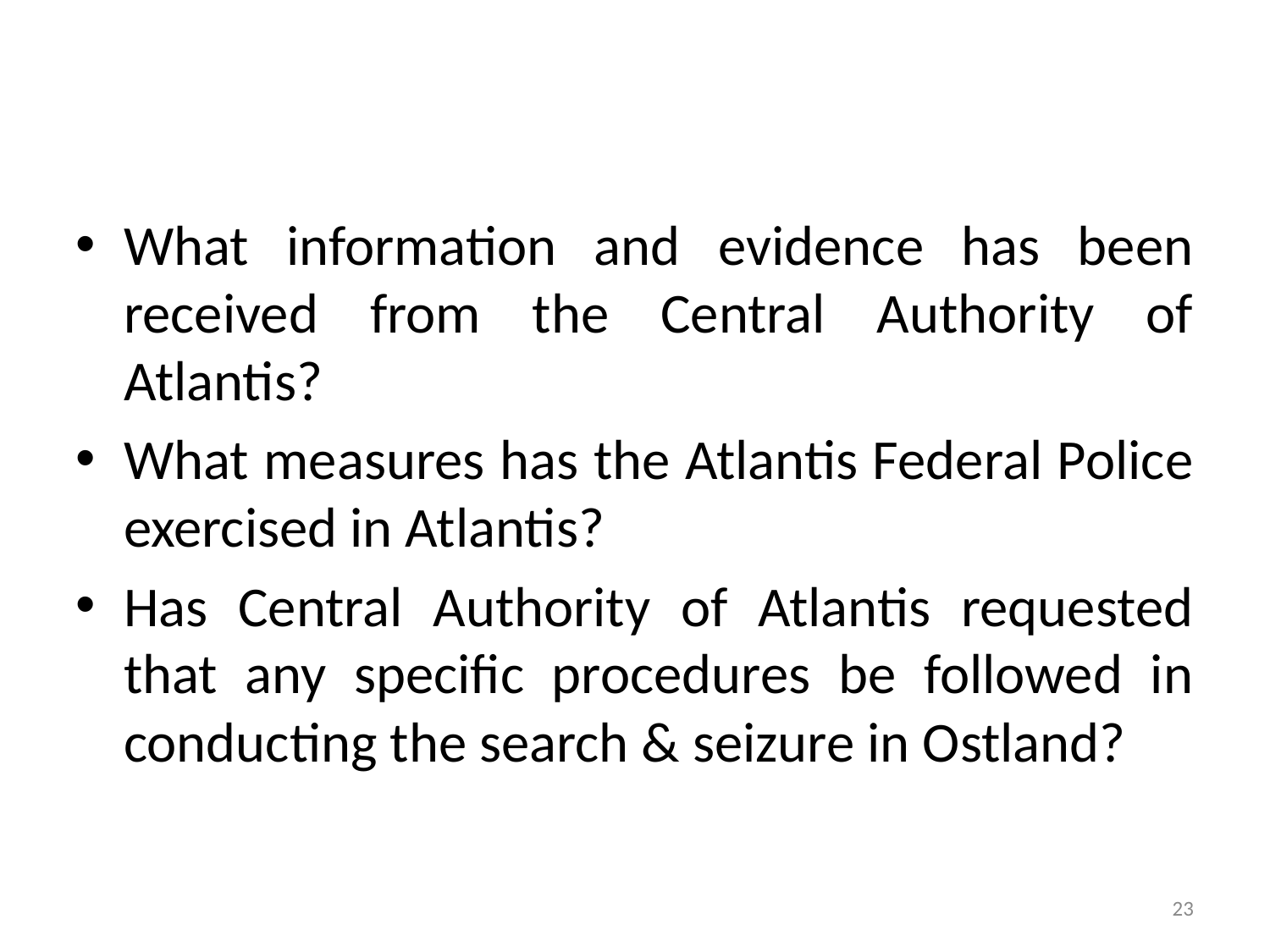

What information and evidence has been received from the Central Authority of Atlantis?
What measures has the Atlantis Federal Police exercised in Atlantis?
Has Central Authority of Atlantis requested that any specific procedures be followed in conducting the search & seizure in Ostland?

23